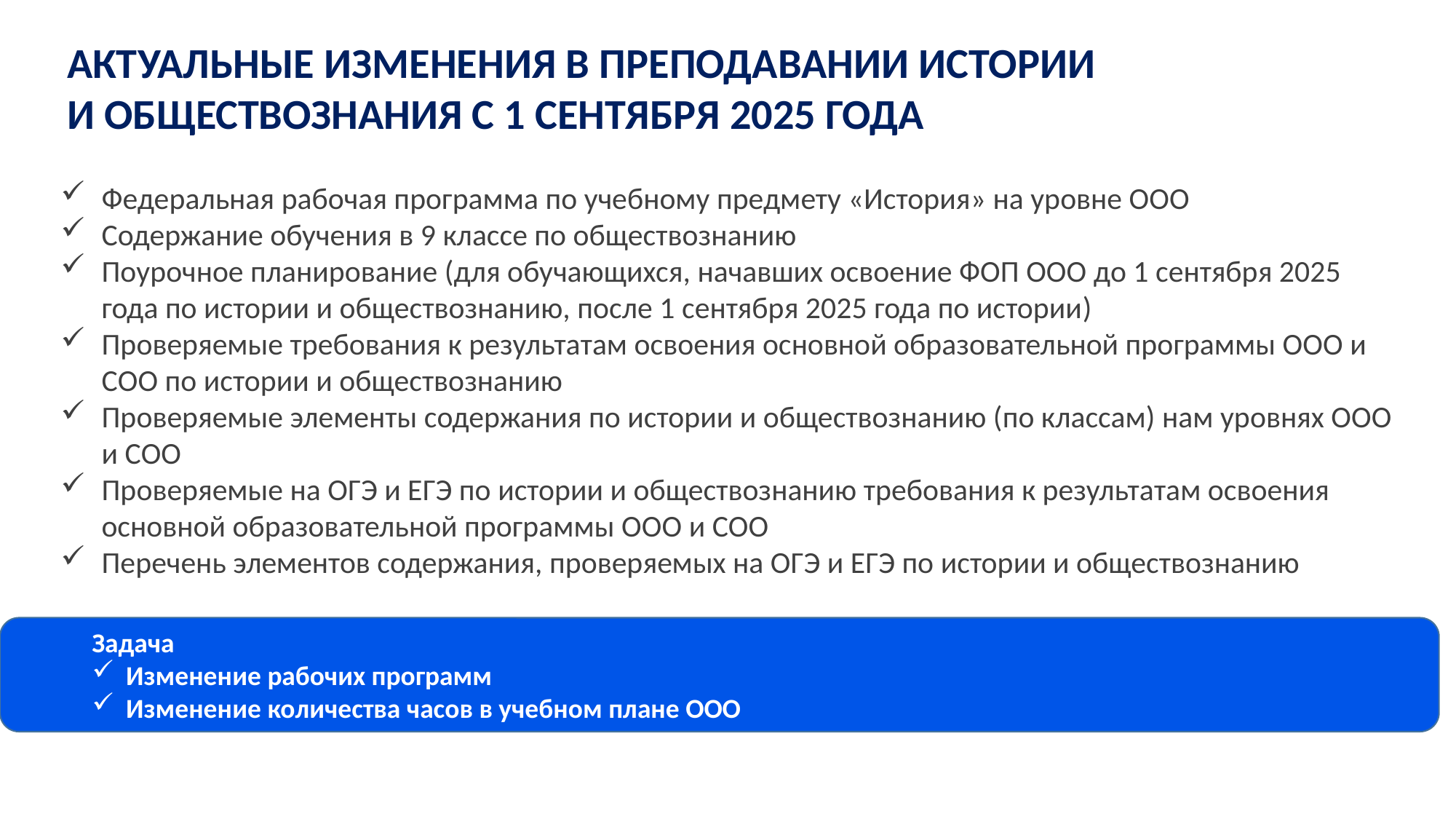

АКТУАЛЬНЫЕ ИЗМЕНЕНИЯ В ПРЕПОДАВАНИИ ИСТОРИИ
И ОБЩЕСТВОЗНАНИЯ С 1 СЕНТЯБРЯ 2025 ГОДА
Федеральная рабочая программа по учебному предмету «История» на уровне ООО
Содержание обучения в 9 классе по обществознанию
Поурочное планирование (для обучающихся, начавших освоение ФОП ООО до 1 сентября 2025 года по истории и обществознанию, после 1 сентября 2025 года по истории)
Проверяемые требования к результатам освоения основной образовательной программы ООО и СОО по истории и обществознанию
Проверяемые элементы содержания по истории и обществознанию (по классам) нам уровнях ООО и СОО
Проверяемые на ОГЭ и ЕГЭ по истории и обществознанию требования к результатам освоения основной образовательной программы ООО и СОО
Перечень элементов содержания, проверяемых на ОГЭ и ЕГЭ по истории и обществознанию
Задача
Изменение рабочих программ
Изменение количества часов в учебном плане ООО